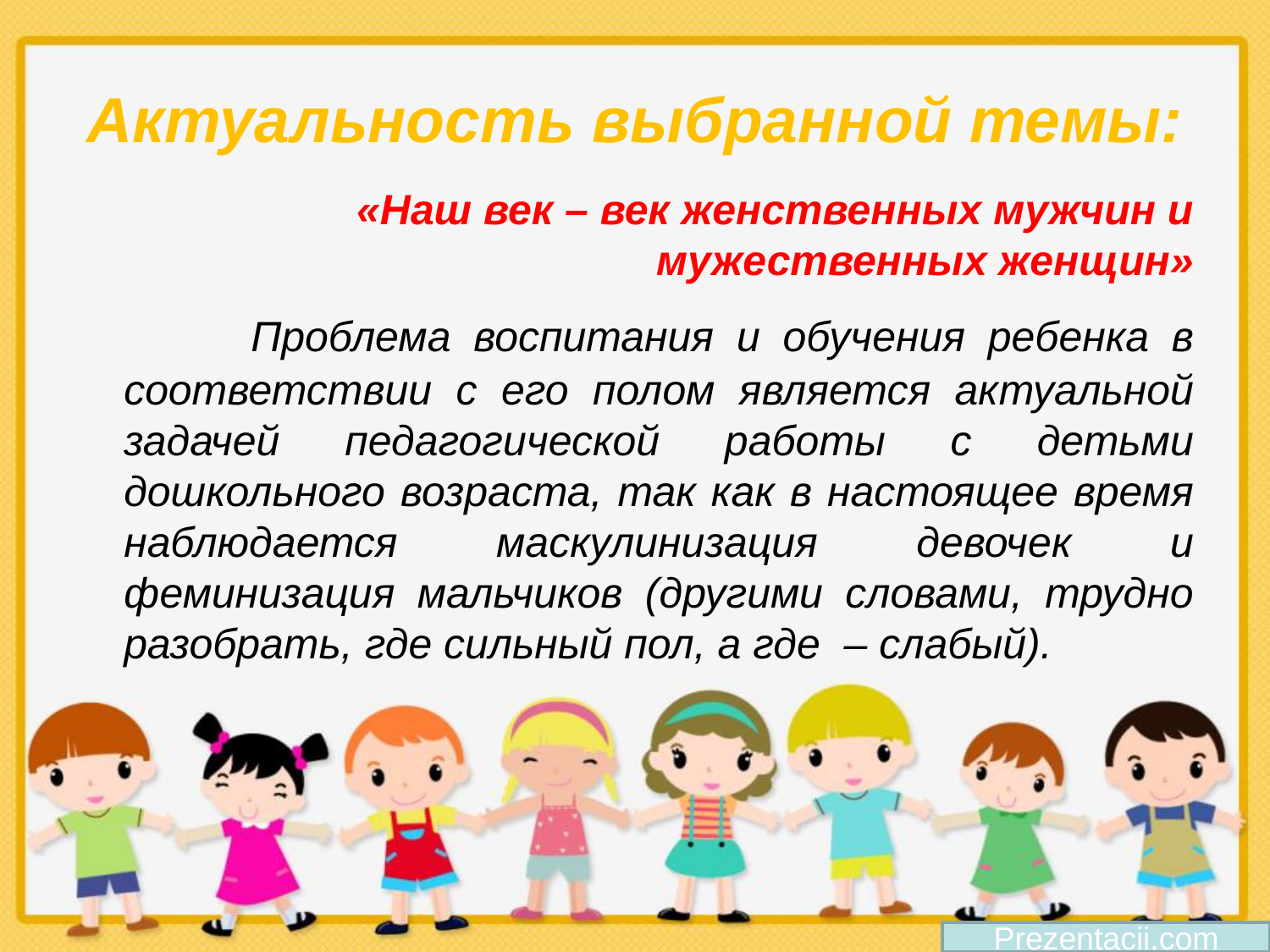

# Актуальность выбранной темы:
«Наш век – век женственных мужчин и мужественных женщин»
		Проблема воспитания и обучения ребенка в соответствии с его полом является актуальной задачей педагогической работы с детьми дошкольного возраста, так как в настоящее время наблюдается маскулинизация девочек и феминизация мальчиков (другими словами, трудно разобрать, где сильный пол, а где  – слабый).
Prezentacii.com